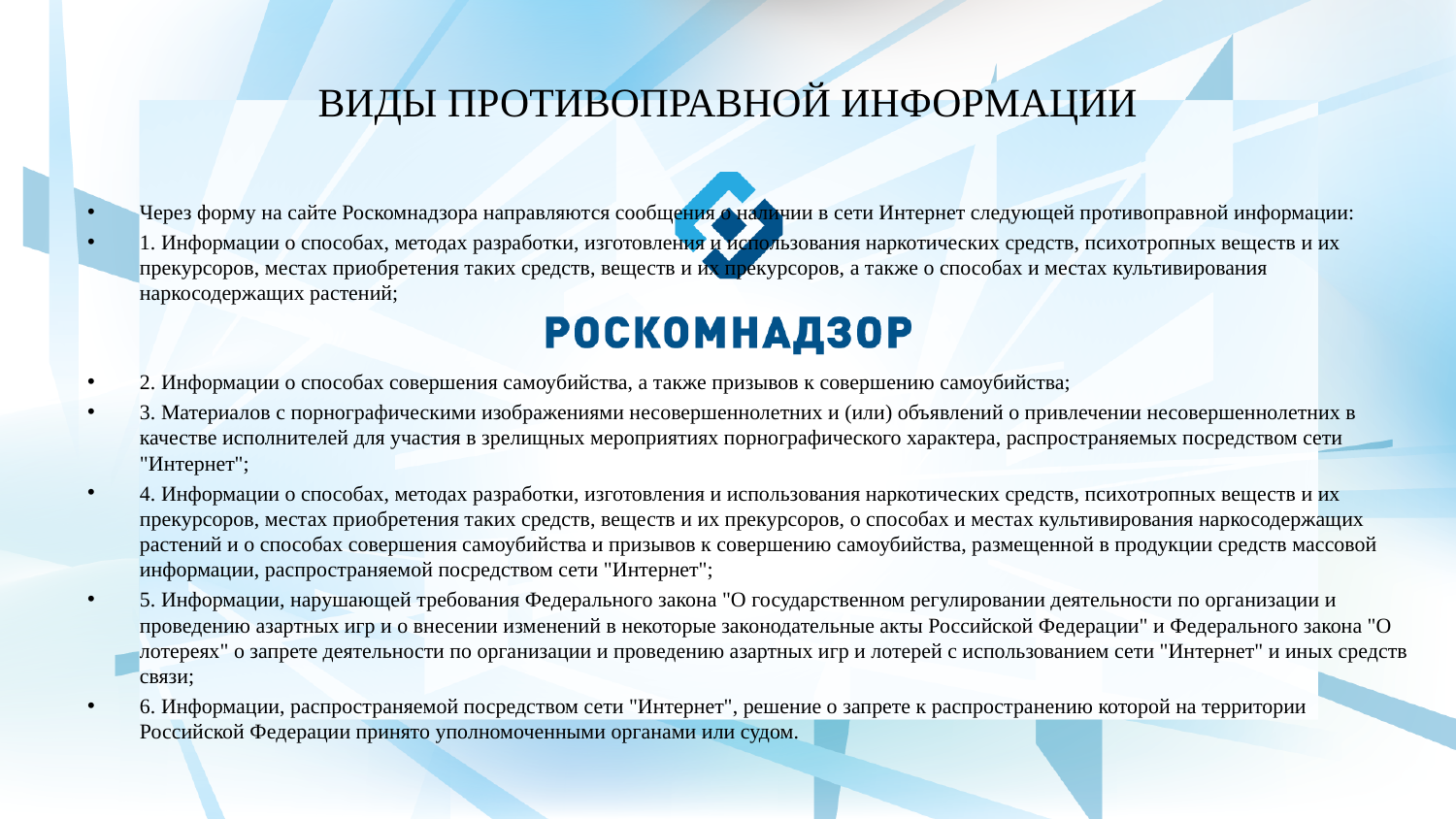

# ВИДЫ ПРОТИВОПРАВНОЙ ИНФОРМАЦИИ
Через форму на сайте Роскомнадзора направляются сообщения о наличии в сети Интернет следующей противоправной информации:
1. Информации о способах, методах разработки, изготовления и использования наркотических средств, психотропных веществ и их прекурсоров, местах приобретения таких средств, веществ и их прекурсоров, а также о способах и местах культивирования наркосодержащих растений;

2. Информации о способах совершения самоубийства, а также призывов к совершению самоубийства;
3. Материалов с порнографическими изображениями несовершеннолетних и (или) объявлений о привлечении несовершеннолетних в качестве исполнителей для участия в зрелищных мероприятиях порнографического характера, распространяемых посредством сети "Интернет";
4. Информации о способах, методах разработки, изготовления и использования наркотических средств, психотропных веществ и их прекурсоров, местах приобретения таких средств, веществ и их прекурсоров, о способах и местах культивирования наркосодержащих растений и о способах совершения самоубийства и призывов к совершению самоубийства, размещенной в продукции средств массовой информации, распространяемой посредством сети "Интернет";
5. Информации, нарушающей требования Федерального закона "О государственном регулировании деятельности по организации и проведению азартных игр и о внесении изменений в некоторые законодательные акты Российской Федерации" и Федерального закона "О лотереях" о запрете деятельности по организации и проведению азартных игр и лотерей с использованием сети "Интернет" и иных средств связи;
6. Информации, распространяемой посредством сети "Интернет", решение о запрете к распространению которой на территории Российской Федерации принято уполномоченными органами или судом.